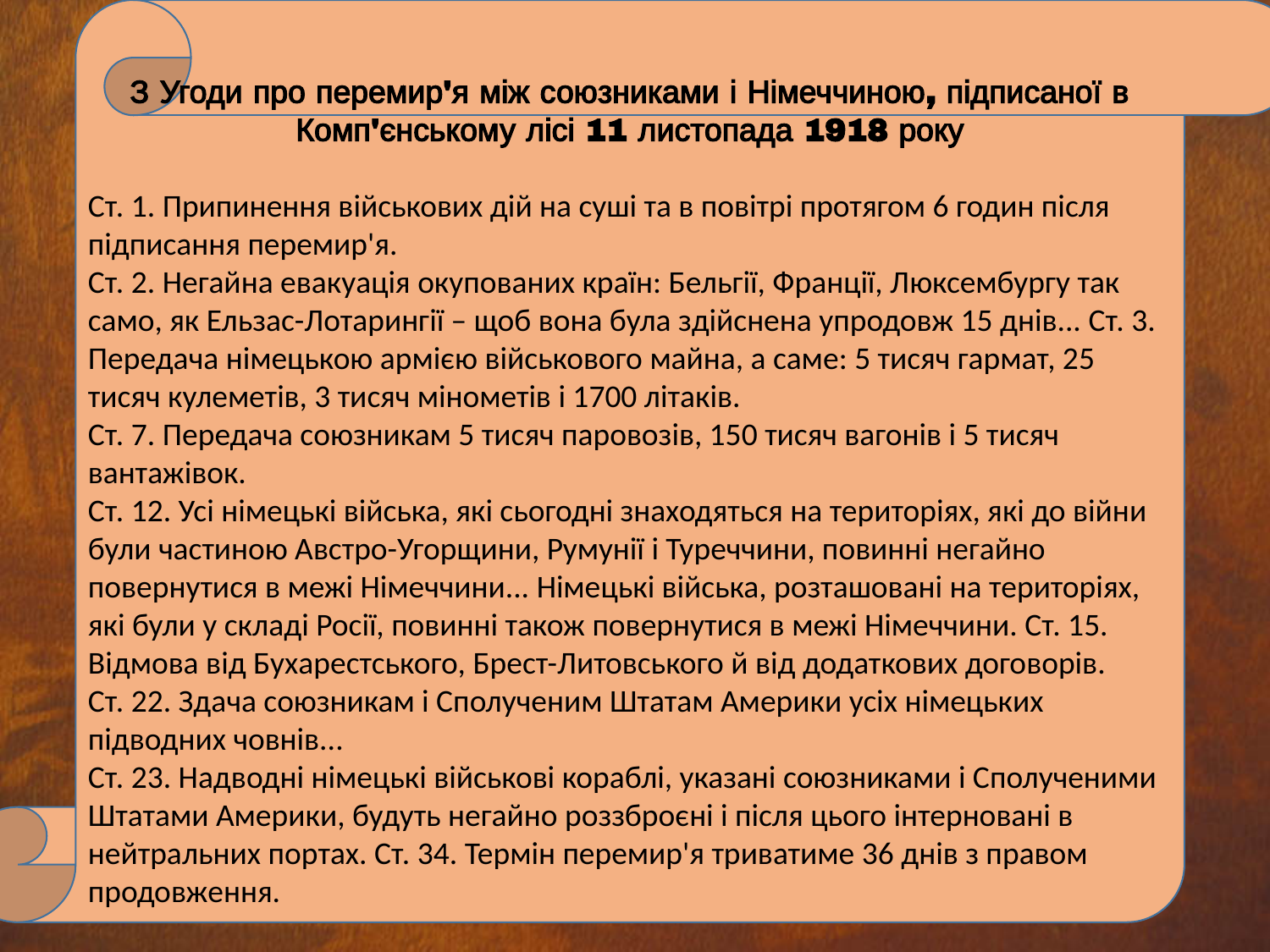

З Угоди про перемир'я між союзниками і Німеччиною, підписаної в Комп'єнському лісі 11 листопада 1918 року
 
Ст. 1. Припинення військових дій на суші та в повітрі протягом 6 годин після підписання перемир'я. 
Ст. 2. Негайна евакуація окупованих країн: Бельгії, Франції, Люксембургу так само, як Ельзас-Лотарингії – щоб вона була здійснена упродовж 15 днів... Ст. 3. Передача німецькою армією військового майна, а саме: 5 тисяч гармат, 25 тисяч кулеметів, 3 тисяч мінометів і 1700 літаків. 
Ст. 7. Передача союзникам 5 тисяч паровозів, 150 тисяч вагонів і 5 тисяч вантажівок. 
Ст. 12. Усі німецькі війська, які сьогодні знаходяться на територіях, які до війни були частиною Австро-Угорщини, Румунії і Туреччини, повинні негайно повернутися в межі Німеччини... Німецькі війська, розташовані на територіях, які були у складі Росії, повинні також повернутися в межі Німеччини. Ст. 15. Відмова від Бухарестського, Брест-Литовського й від додаткових договорів. 
Ст. 22. Здача союзникам і Сполученим Штатам Америки усіх німецьких підводних човнів... 
Ст. 23. Надводні німецькі військові кораблі, указані союзниками і Сполученими Штатами Америки, будуть негайно роззброєні і після цього інтерновані в нейтральних портах. Ст. 34. Термін перемир'я триватиме 36 днів з правом продовження.